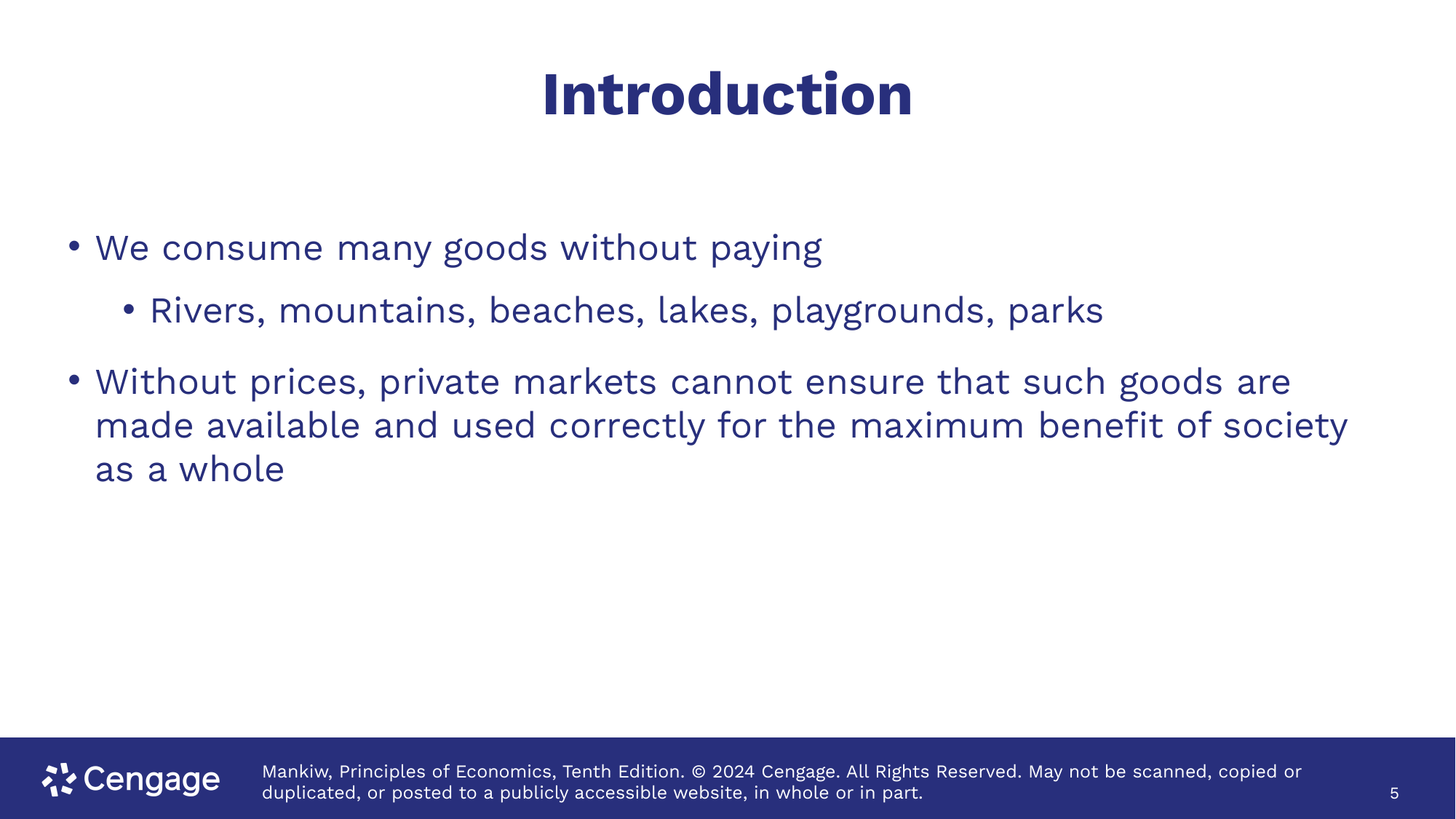

# Introduction
We consume many goods without paying
Rivers, mountains, beaches, lakes, playgrounds, parks
Without prices, private markets cannot ensure that such goods are made available and used correctly for the maximum benefit of society as a whole